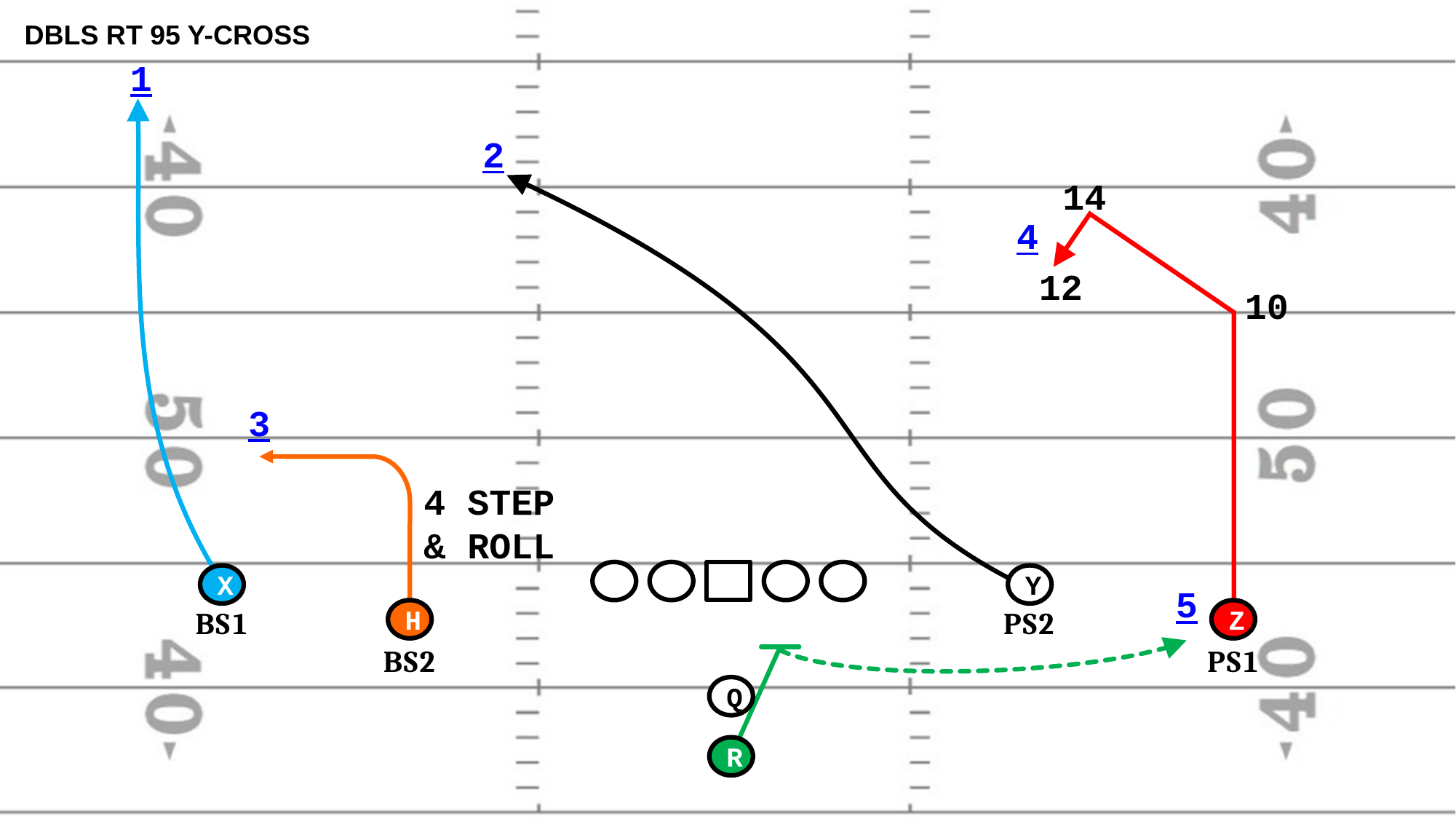

DBLS RT 95 Y-CROSS
1

2
14

4

12
10
3

4 STEP
& ROLL

X
Y
5
BS1
H
PS2
Z
BS2
PS1

Q
R